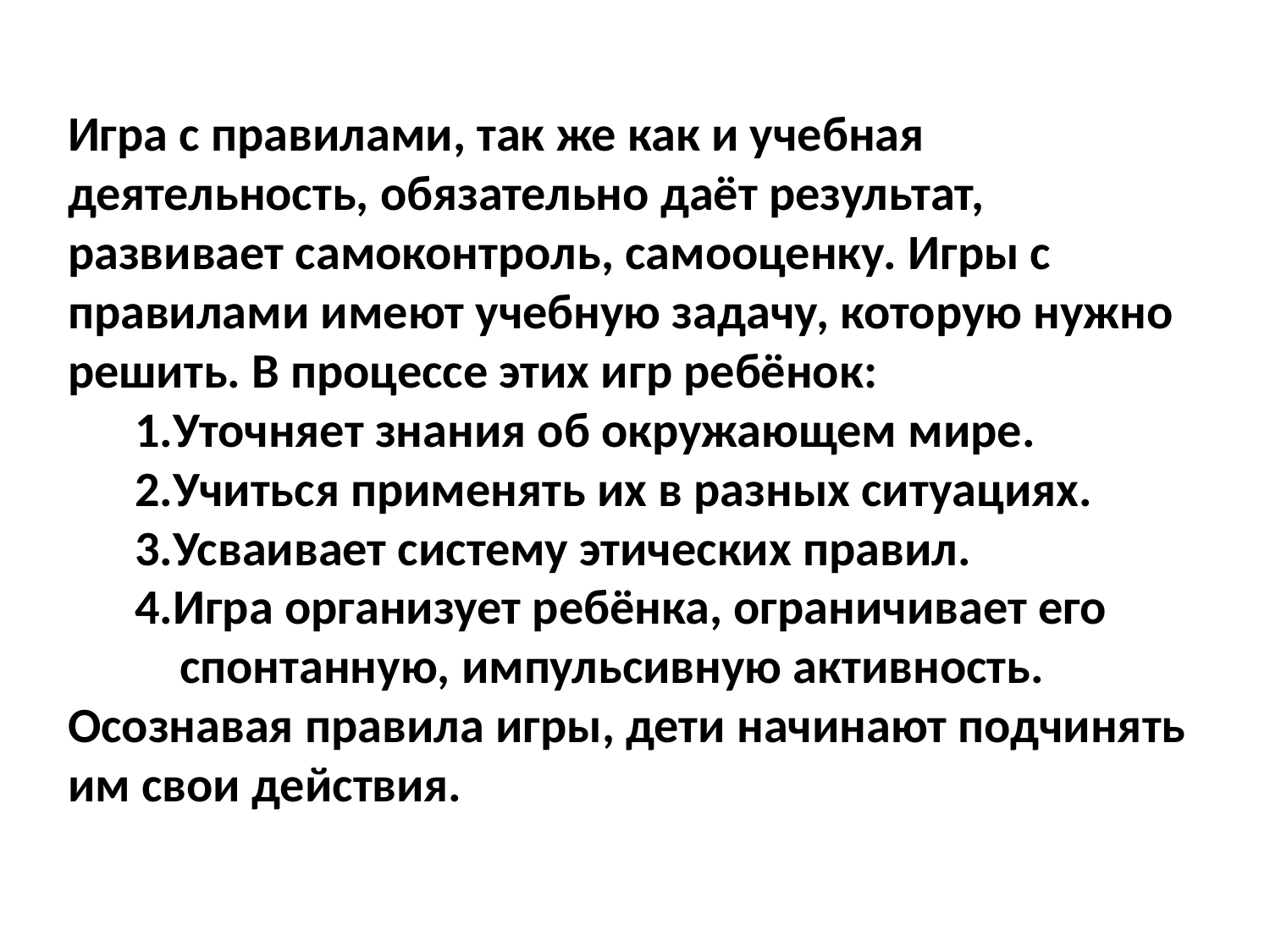

# Игра с правилами, так же как и учебная деятельность, обязательно даёт результат, развивает самоконтроль, самооценку. Игры с правилами имеют учебную задачу, которую нужно решить. В процессе этих игр ребёнок: 1.Уточняет знания об окружающем мире. 2.Учиться применять их в разных ситуациях. 3.Усваивает систему этических правил. 4.Игра организует ребёнка, ограничивает его спонтанную, импульсивную активность. Осознавая правила игры, дети начинают подчинять им свои действия.